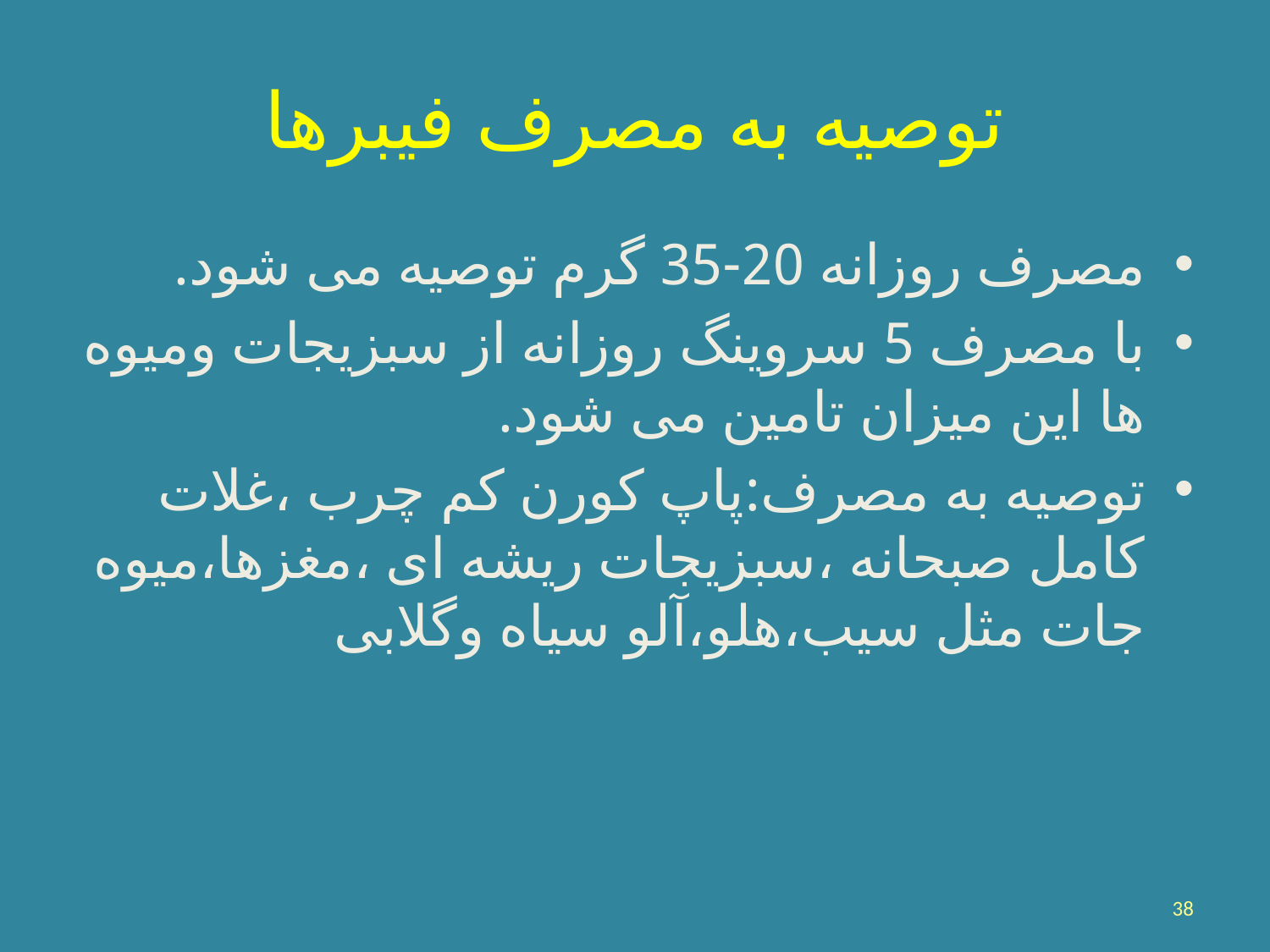

# توصیه به مصرف فیبرها
مصرف روزانه 20-35 گرم توصیه می شود.
با مصرف 5 سروینگ روزانه از سبزیجات ومیوه ها این میزان تامین می شود.
توصیه به مصرف:پاپ کورن کم چرب ،غلات کامل صبحانه ،سبزیجات ریشه ای ،مغزها،میوه جات مثل سیب،هلو،آلو سیاه وگلابی
38